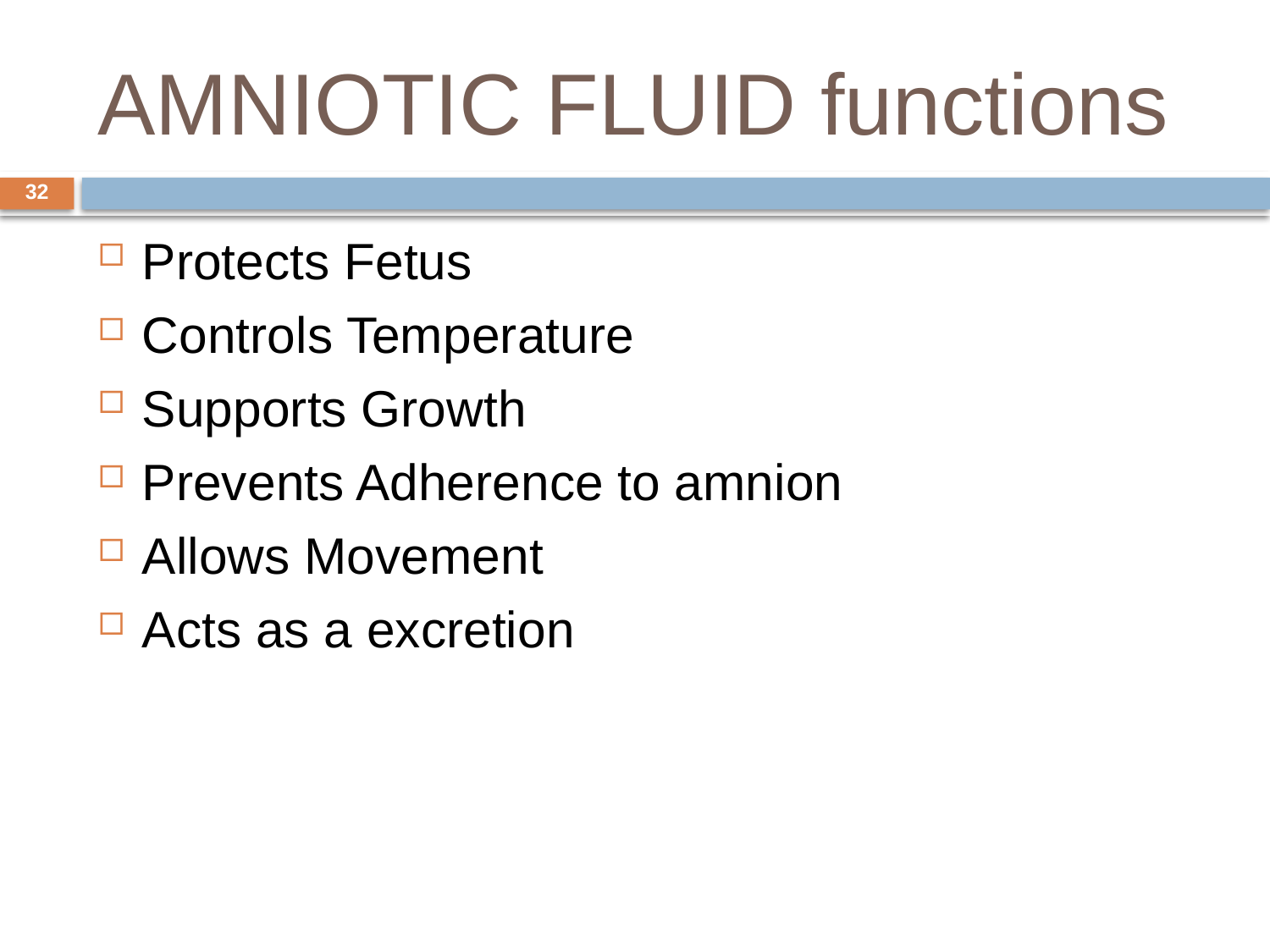

# AMNIOTIC FLUID functions
32
Protects Fetus
Controls Temperature
Supports Growth
Prevents Adherence to amnion
Allows Movement
Acts as a excretion